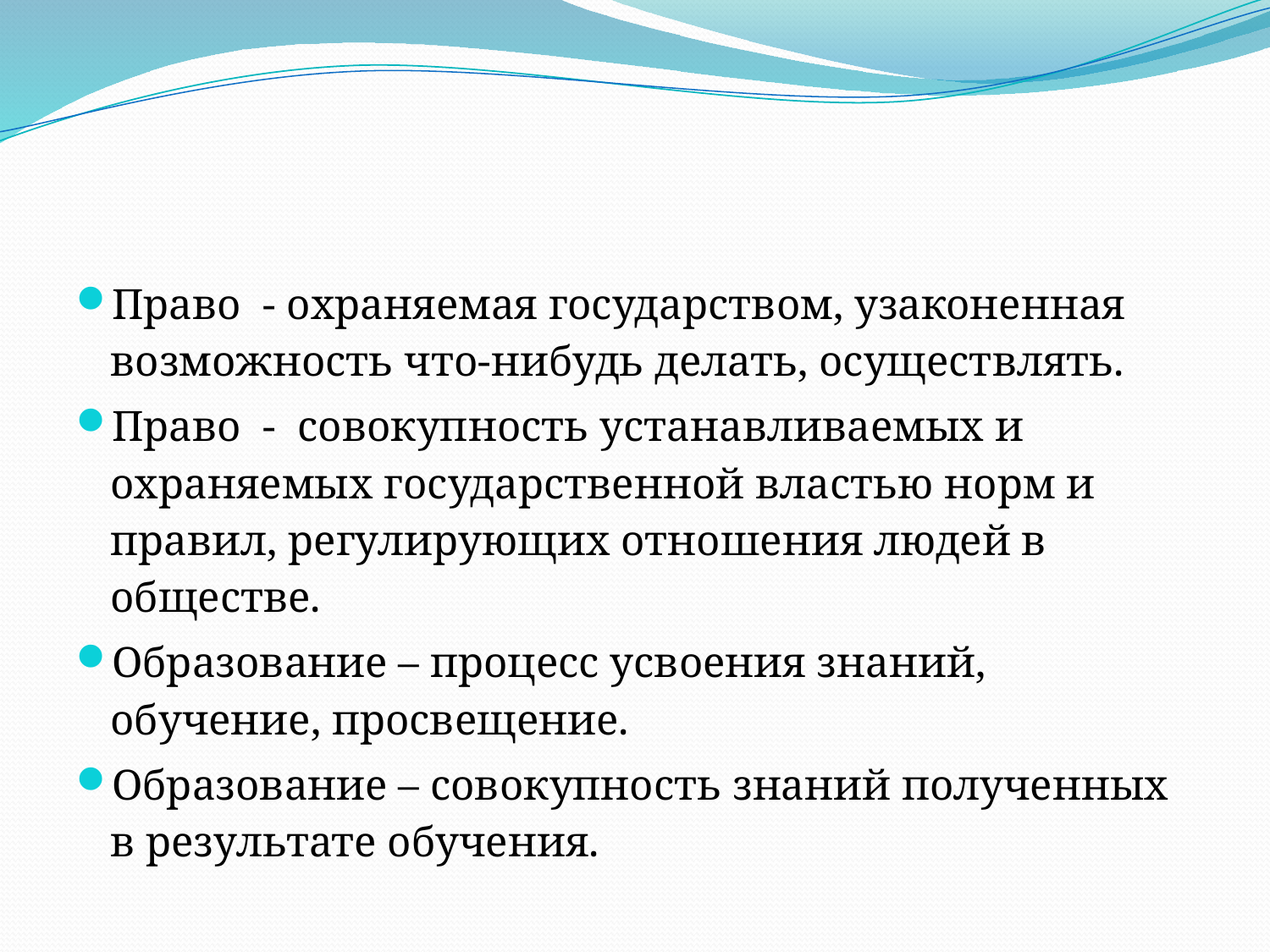

#
Право  - охраняемая государством, узаконенная возможность что-нибудь делать, осуществлять.
Право  -  совокупность устанавливаемых и охраняемых государственной властью норм и правил, регулирующих отношения людей в обществе.
Образование – процесс усвоения знаний, обучение, просвещение.
Образование – совокупность знаний полученных в результате обучения.